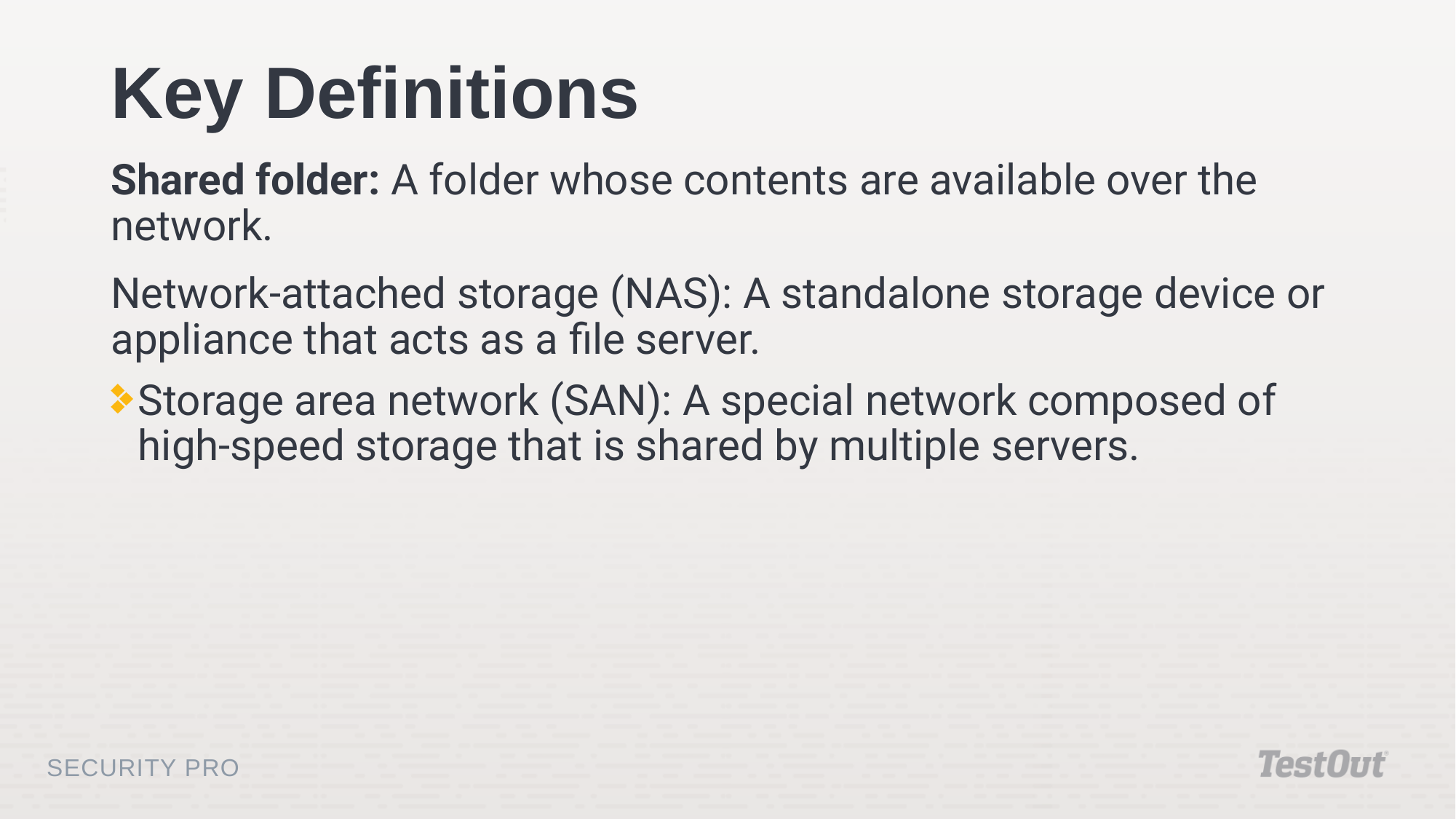

# Key Definitions
Shared folder: A folder whose contents are available over the network.
Network-attached storage (NAS): A standalone storage device or appliance that acts as a file server.
Storage area network (SAN): A special network composed of high-speed storage that is shared by multiple servers.
Security Pro